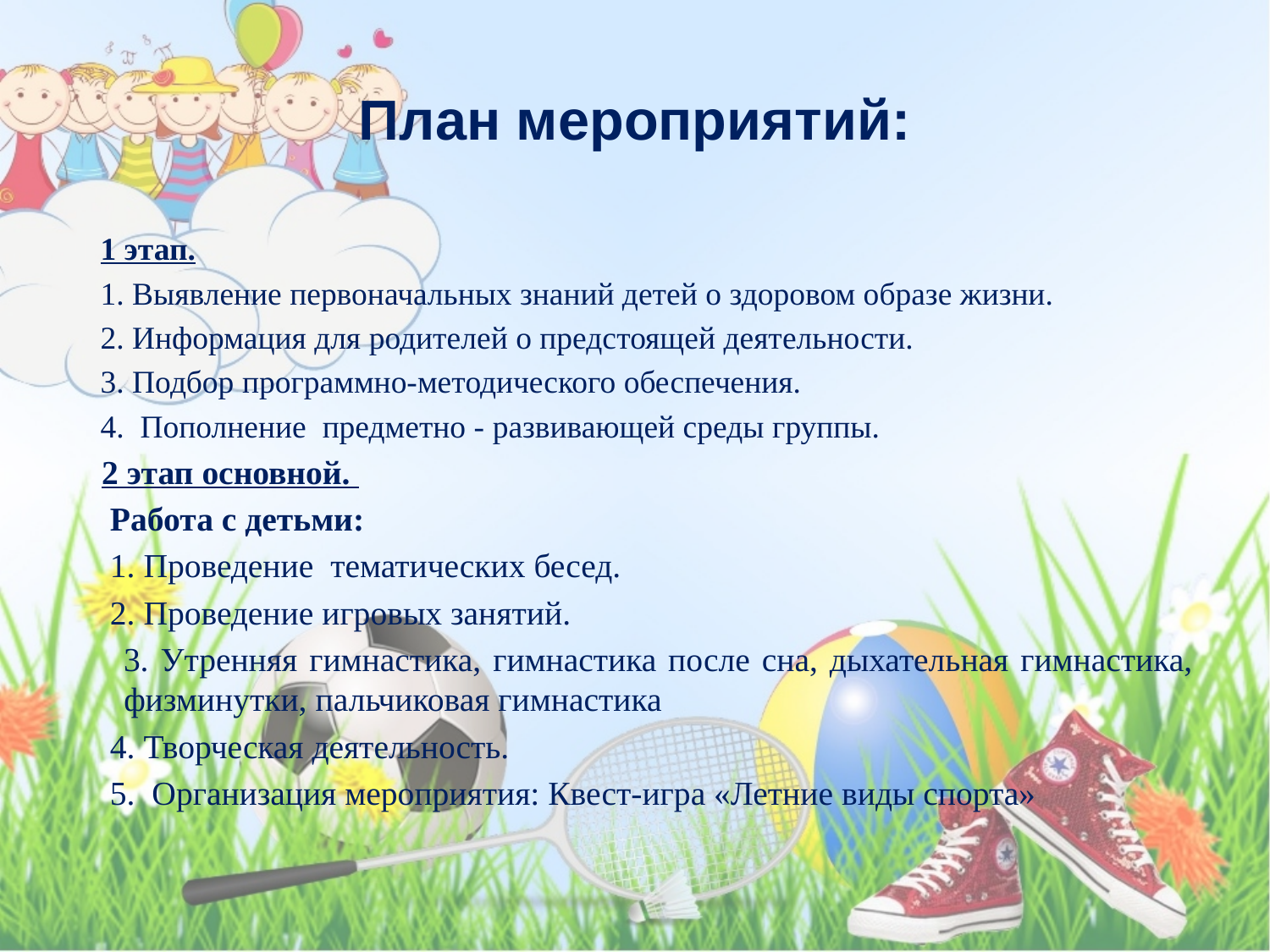

# План мероприятий:
   1 этап.
   1. Выявление первоначальных знаний детей о здоровом образе жизни.
   2. Информация для родителей о предстоящей деятельности.
   3. Подбор программно-методического обеспечения.
   4.  Пополнение  предметно - развивающей среды группы.
   2 этап основной.
    Работа с детьми:
    1. Проведение  тематических бесед.
    2. Проведение игровых занятий.
    3. Утренняя гимнастика, гимнастика после сна, дыхательная гимнастика, физминутки, пальчиковая гимнастика
    4. Творческая деятельность.
    5.  Организация мероприятия: Квест-игра «Летние виды спорта»